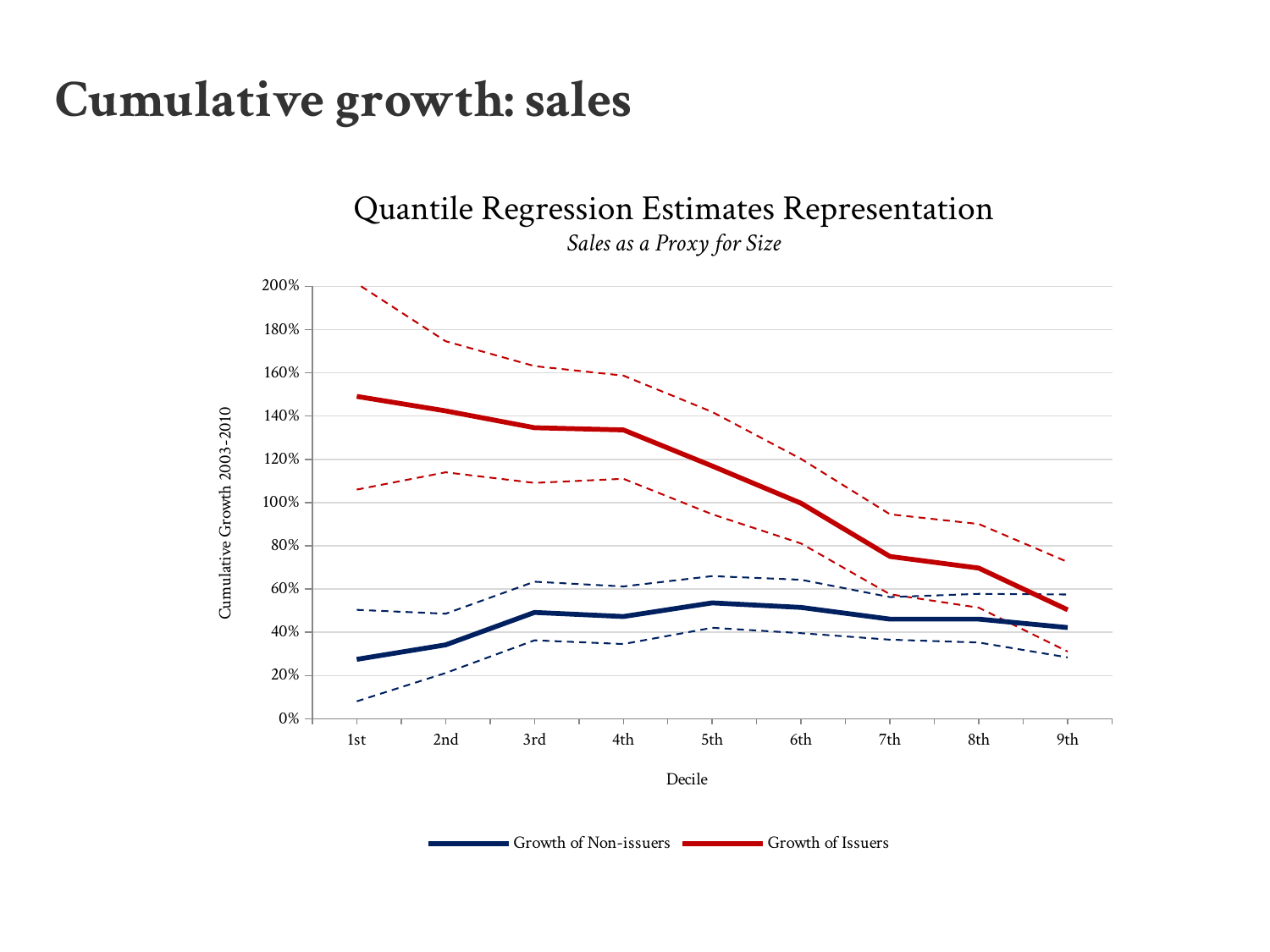

Cumulative growth: sales
Quantile Regression Estimates Representation
Sales as a Proxy for Size

### Chart

| Category | 95% Confidence Interval: Non-issuers | Growth of Non-issuers | 95% Confidence Interval: Issuers | 95% Confidence Interval: Issuers |  | Growth of Issuers |
|---|---|---|---|---|---|---|
| 1st | 0.504 | 0.2749999999999999 | 0.08099999999999996 | 2.013 | 1.06 | 1.491 |
| 2nd | 0.486 | 0.3420000000000001 | 0.21199999999999997 | 1.746 | 1.1400000000000001 | 1.424 |
| 3rd | 0.6339999999999999 | 0.492 | 0.363 | 1.6309999999999998 | 1.0910000000000002 | 1.346 |
| 4th | 0.6120000000000001 | 0.4730000000000001 | 0.3460000000000001 | 1.5870000000000002 | 1.1099999999999999 | 1.3359999999999999 |
| 5th | 0.6599999999999999 | 0.536 | 0.42100000000000004 | 1.419 | 0.946 | 1.169 |
| 6th | 0.643 | 0.5149999999999999 | 0.3959999999999999 | 1.202 | 0.8109999999999999 | 0.9970000000000001 |
| 7th | 0.563 | 0.4610000000000001 | 0.3660000000000001 | 0.946 | 0.5760000000000001 | 0.7509999999999999 |
| 8th | 0.5780000000000001 | 0.4610000000000001 | 0.353 | 0.901 | 0.514 | 0.6970000000000001 |
| 9th | 0.575 | 0.42199999999999993 | 0.28400000000000003 | 0.7250000000000001 | 0.31099999999999994 | 0.504 |